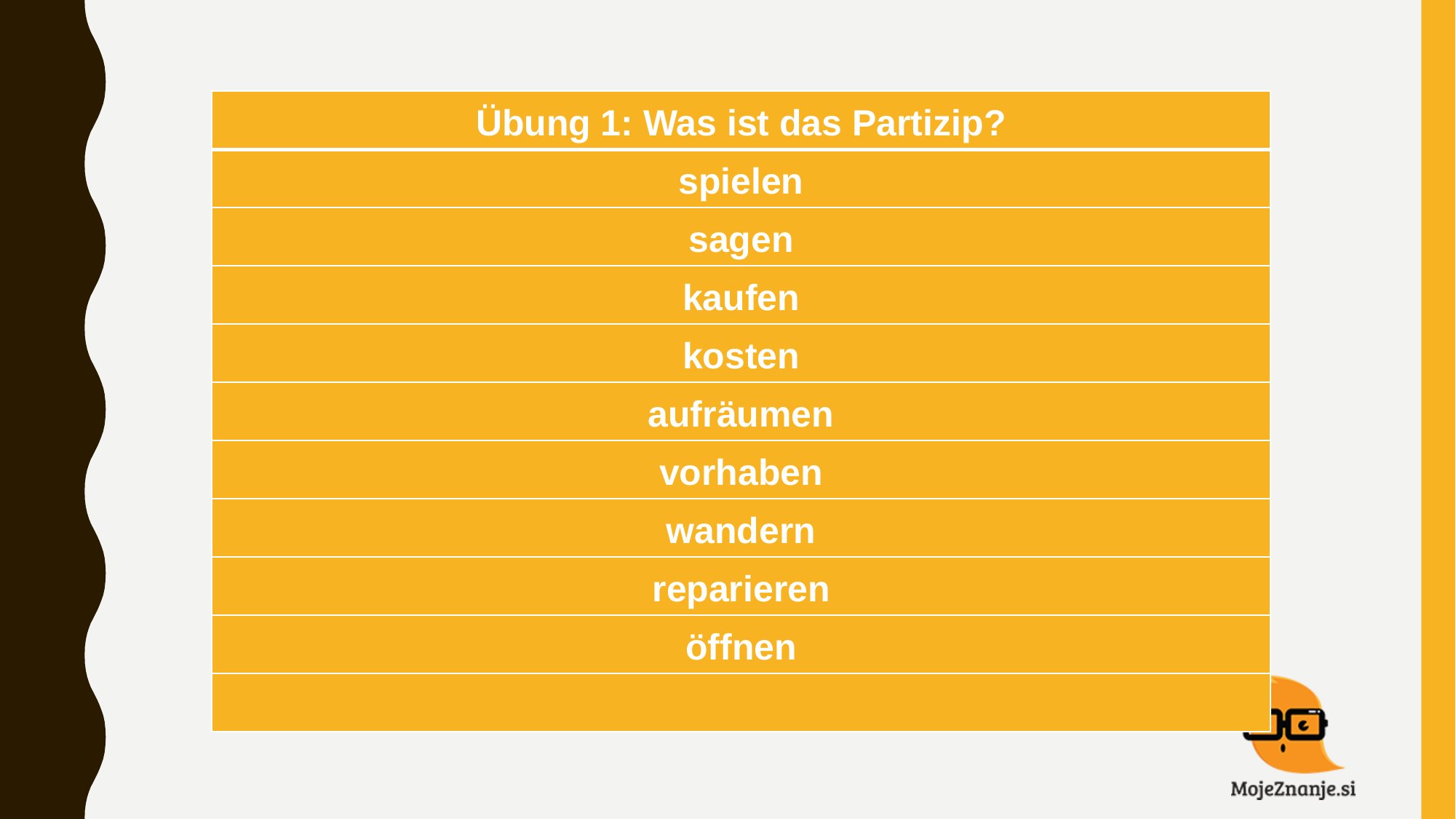

#
| Übung 1: Was ist das Partizip? |
| --- |
| spielen |
| sagen |
| kaufen |
| kosten |
| aufräumen |
| vorhaben |
| wandern |
| reparieren |
| öffnen |
|  |